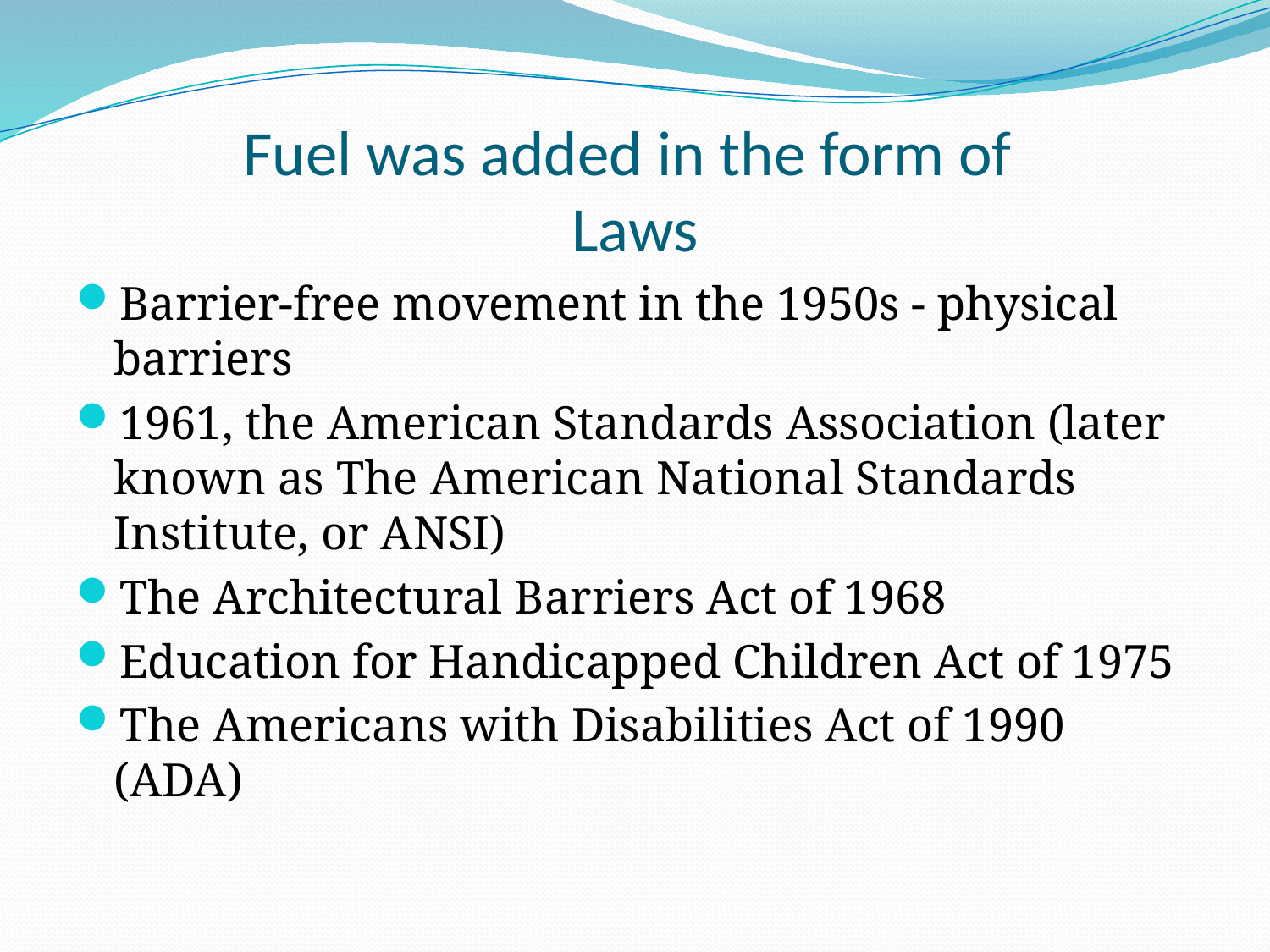

# Fuel was added in the form of Laws
Barrier-free movement in the 1950s - physical barriers
1961, the American Standards Association (later known as The American National Standards Institute, or ANSI)
The Architectural Barriers Act of 1968
Education for Handicapped Children Act of 1975
The Americans with Disabilities Act of 1990 (ADA)